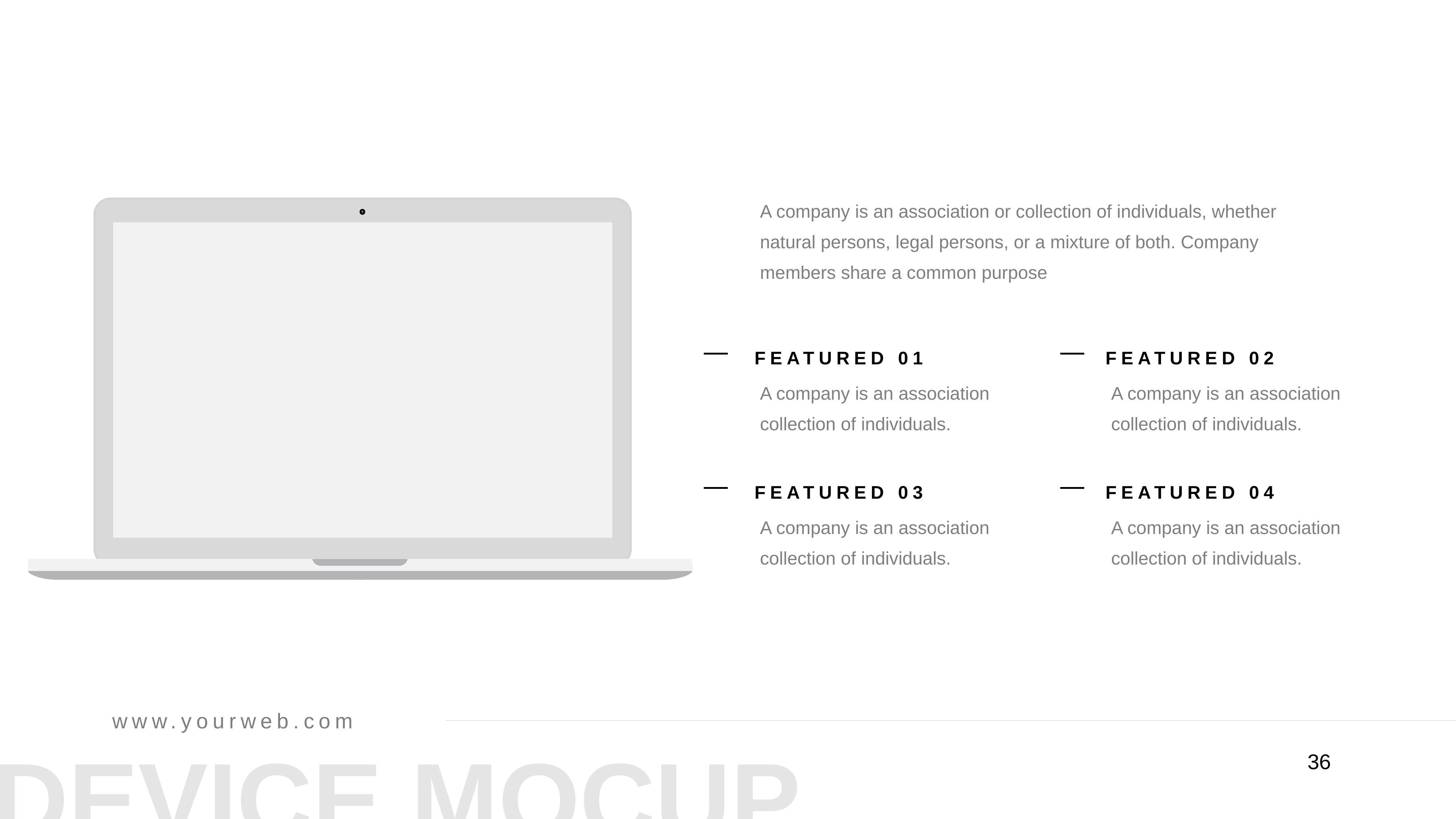

A company is an association or collection of individuals, whether natural persons, legal persons, or a mixture of both. Company members share a common purpose

FEATURED 01
FEATURED 02
A company is an association collection of individuals.
A company is an association collection of individuals.
FEATURED 03
FEATURED 04
A company is an association collection of individuals.
A company is an association collection of individuals.
www.yourweb.com
DEVICE MOCUP